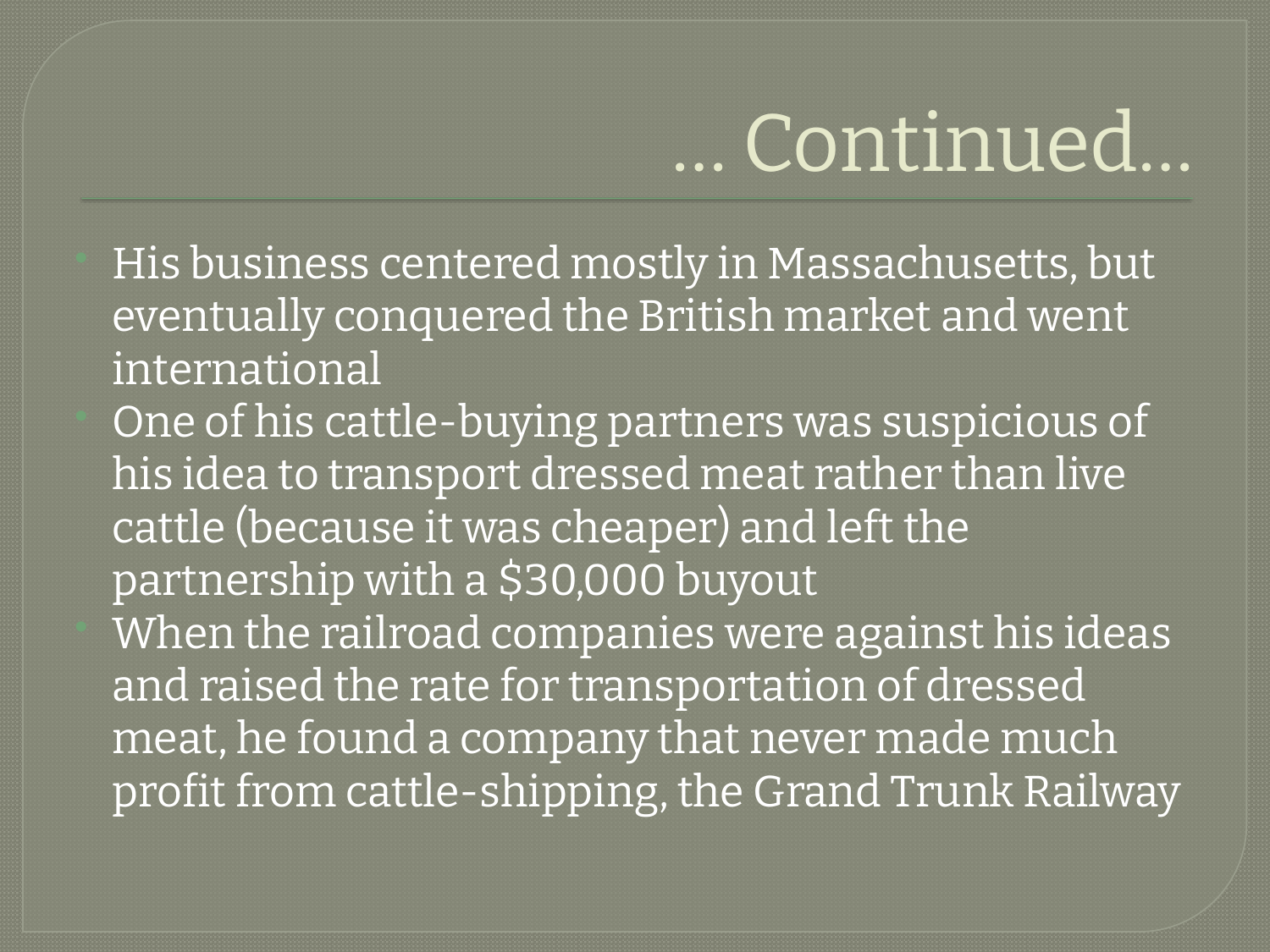

# … Continued…
His business centered mostly in Massachusetts, but eventually conquered the British market and went international
One of his cattle-buying partners was suspicious of his idea to transport dressed meat rather than live cattle (because it was cheaper) and left the partnership with a $30,000 buyout
When the railroad companies were against his ideas and raised the rate for transportation of dressed meat, he found a company that never made much profit from cattle-shipping, the Grand Trunk Railway